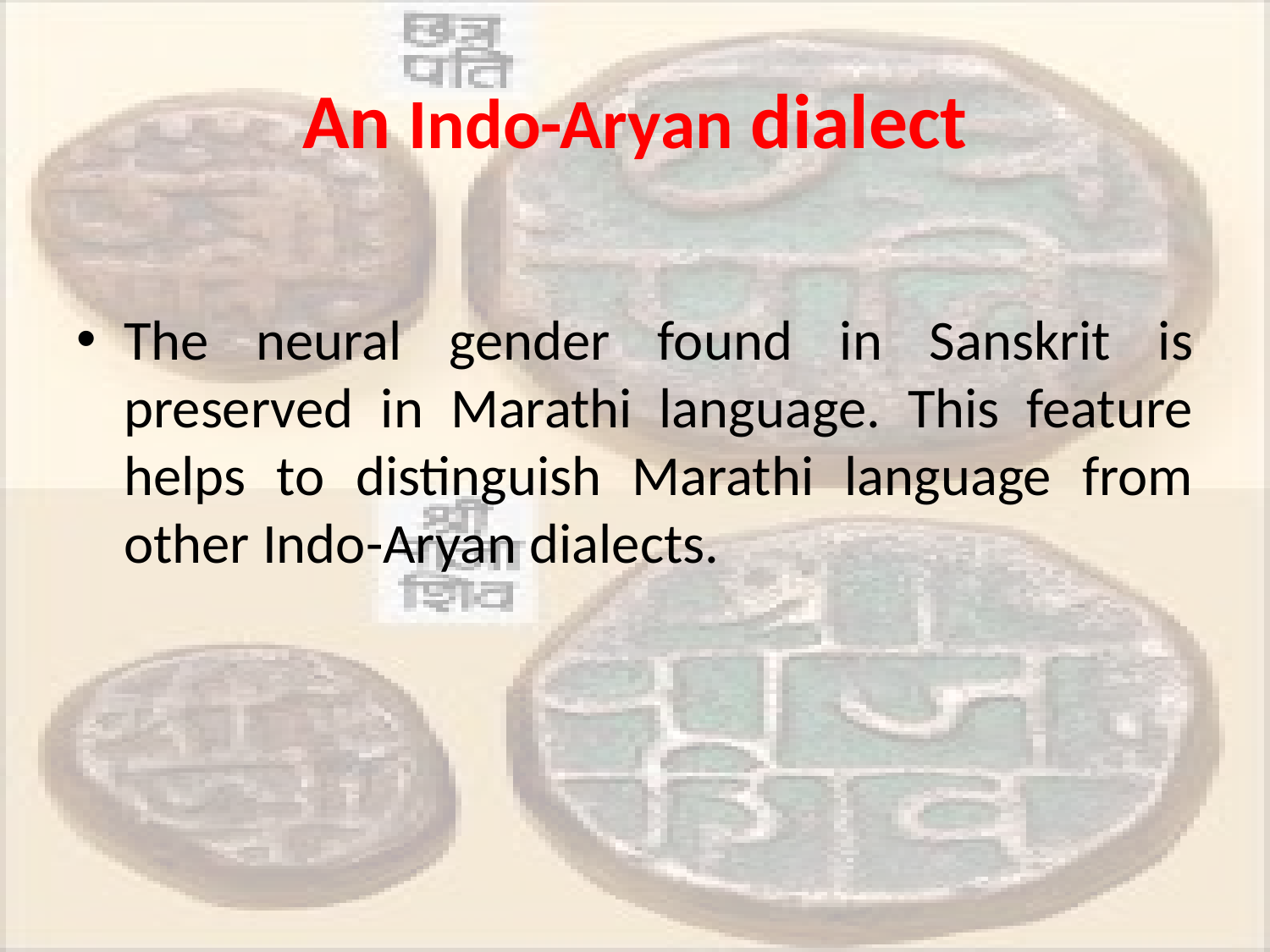

# An Indo-Aryan dialect
The neural gender found in Sanskrit is preserved in Marathi language. This feature helps to distinguish Marathi language from other Indo-Aryan dialects.